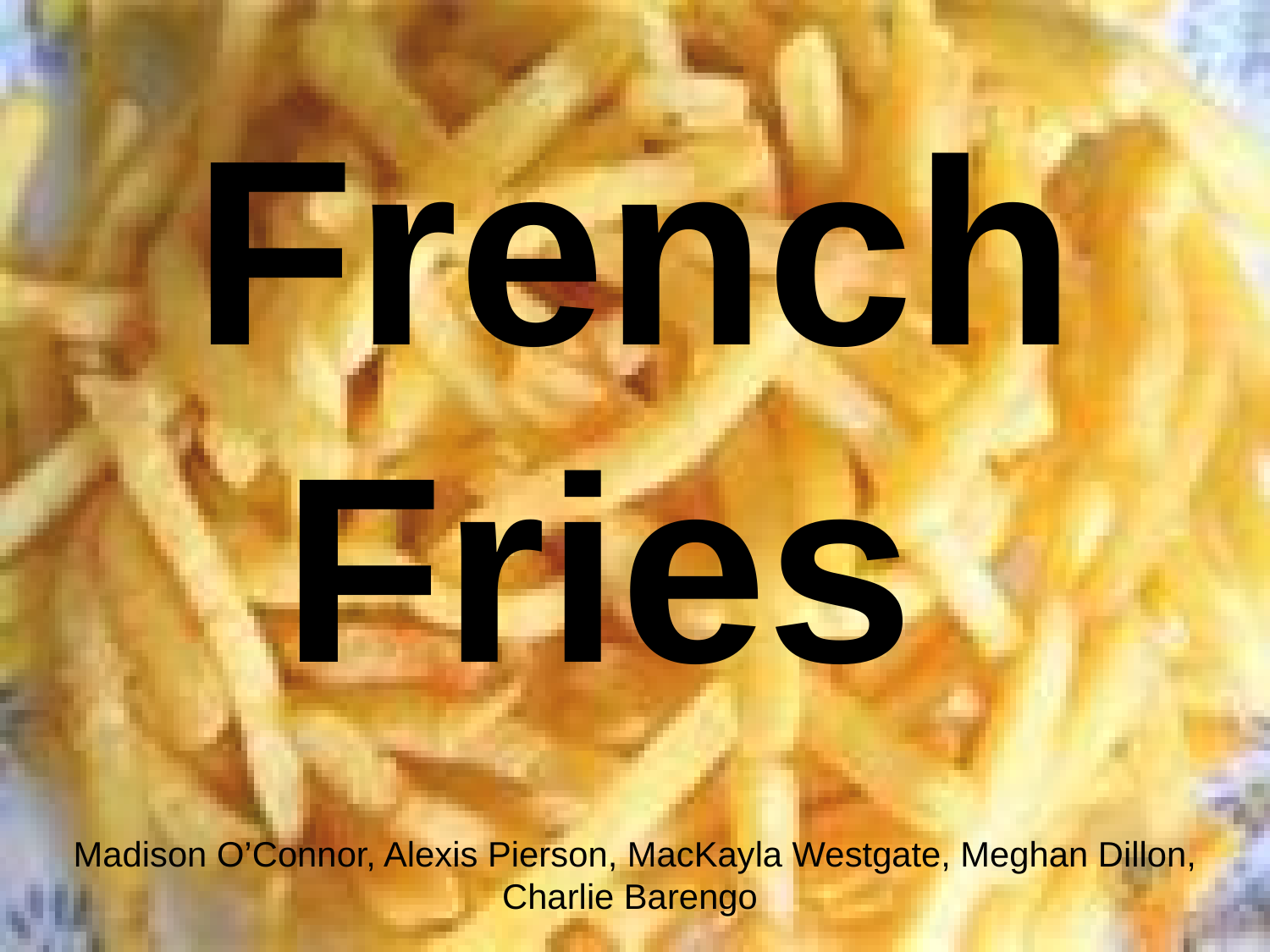

# French Fries
Madison O’Connor, Alexis Pierson, MacKayla Westgate, Meghan Dillon, Charlie Barengo